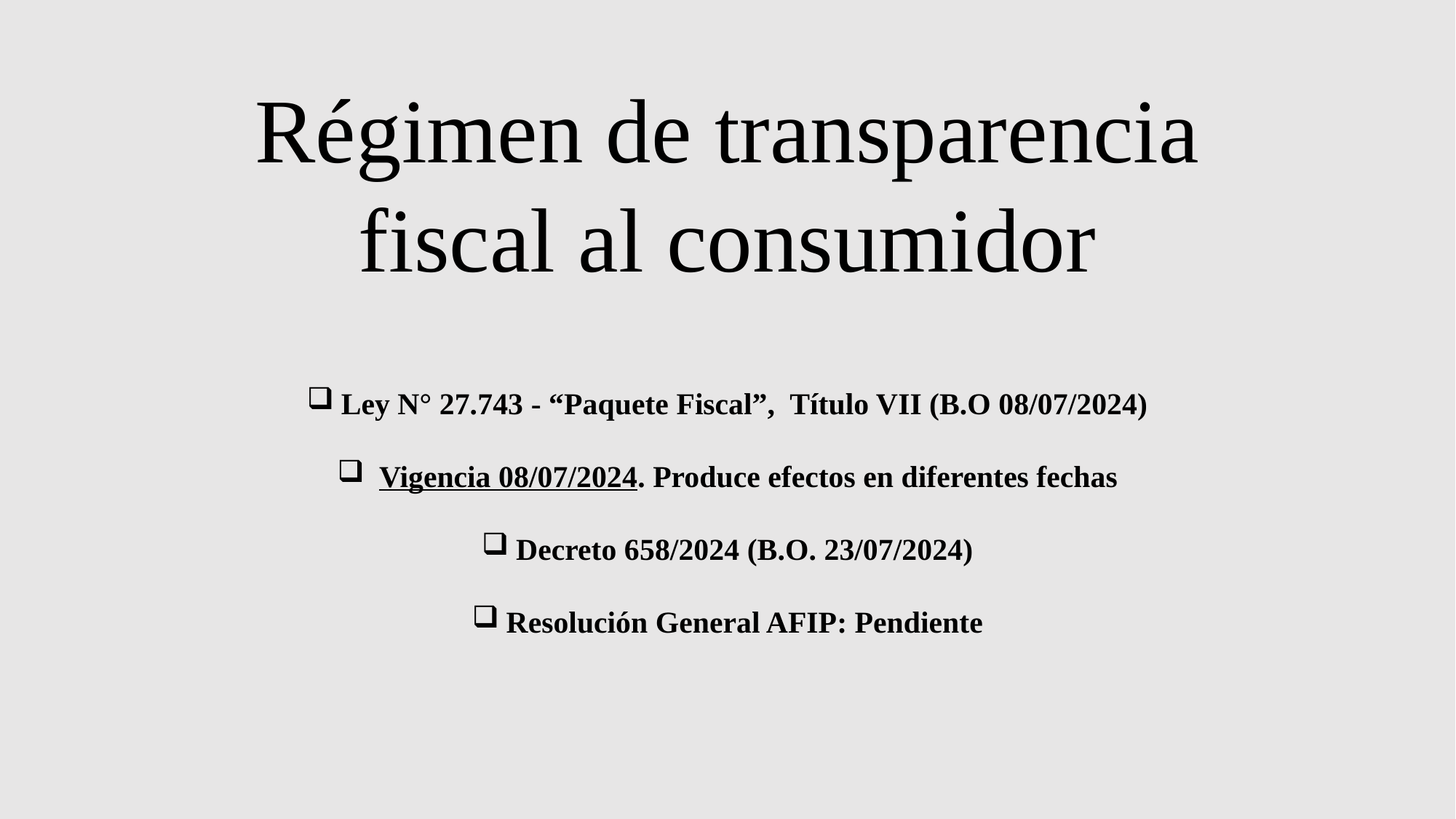

Régimen de transparencia fiscal al consumidor

Ley N° 27.743 - “Paquete Fiscal”,  Título VII (B.O 08/07/2024)

 Vigencia 08/07/2024. Produce efectos en diferentes fechas

Decreto 658/2024 (B.O. 23/07/2024)

Resolución General AFIP: Pendiente